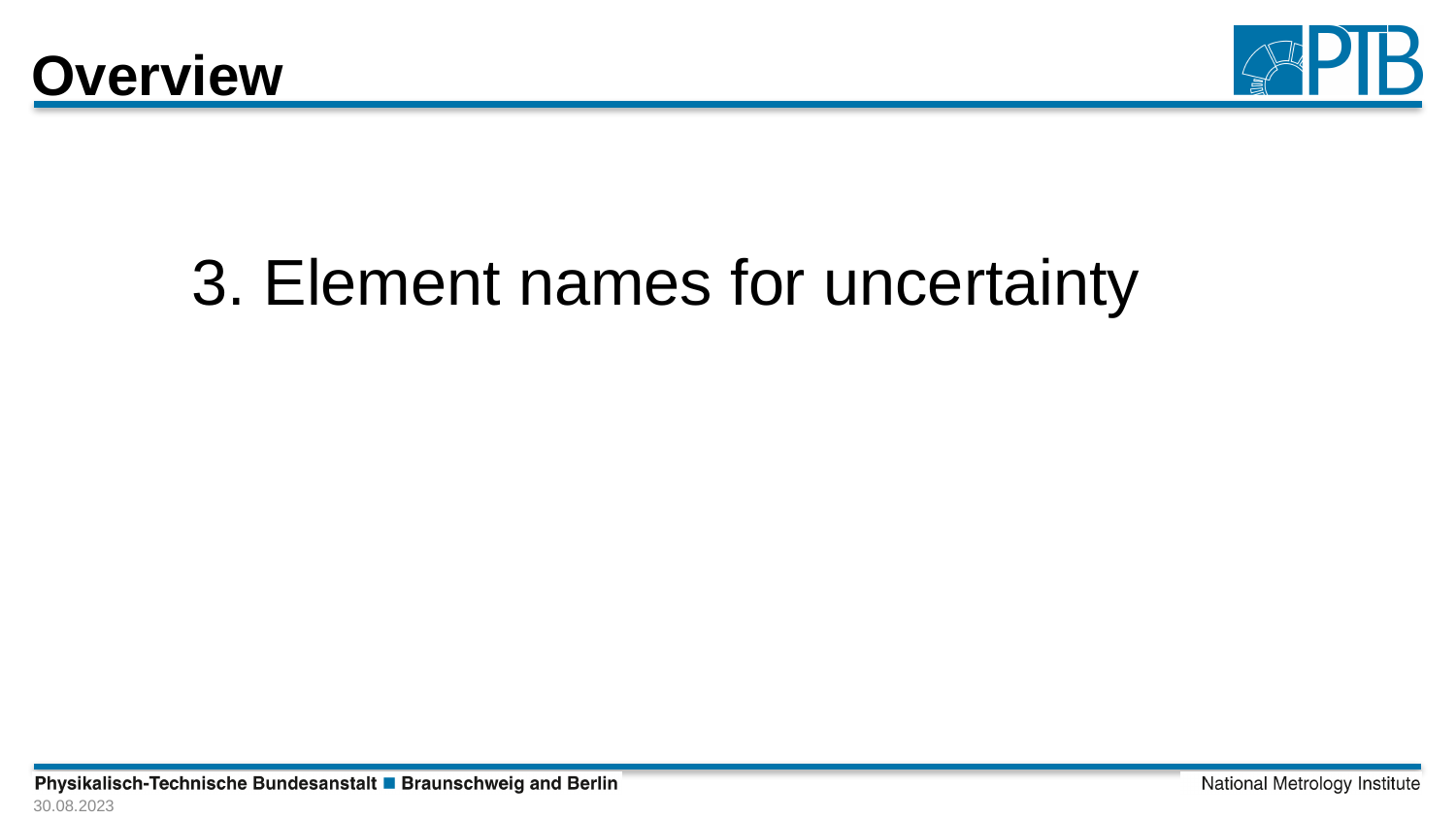

# Overview
3. Element names for uncertainty

30.08.2023